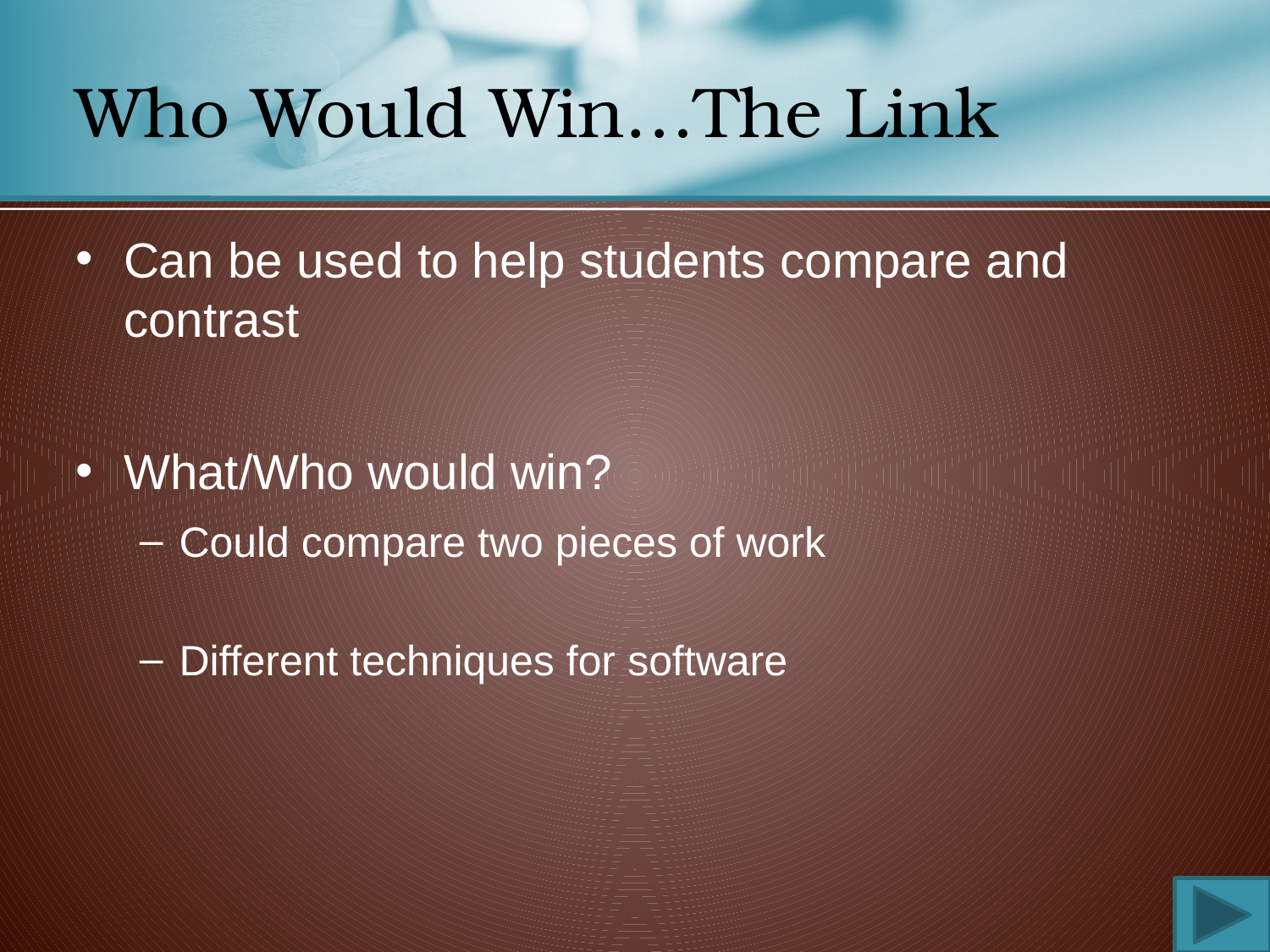

# Who Would Win…The Link
Can be used to help students compare and contrast

What/Who would win?
Could compare two pieces of work

Different techniques for software